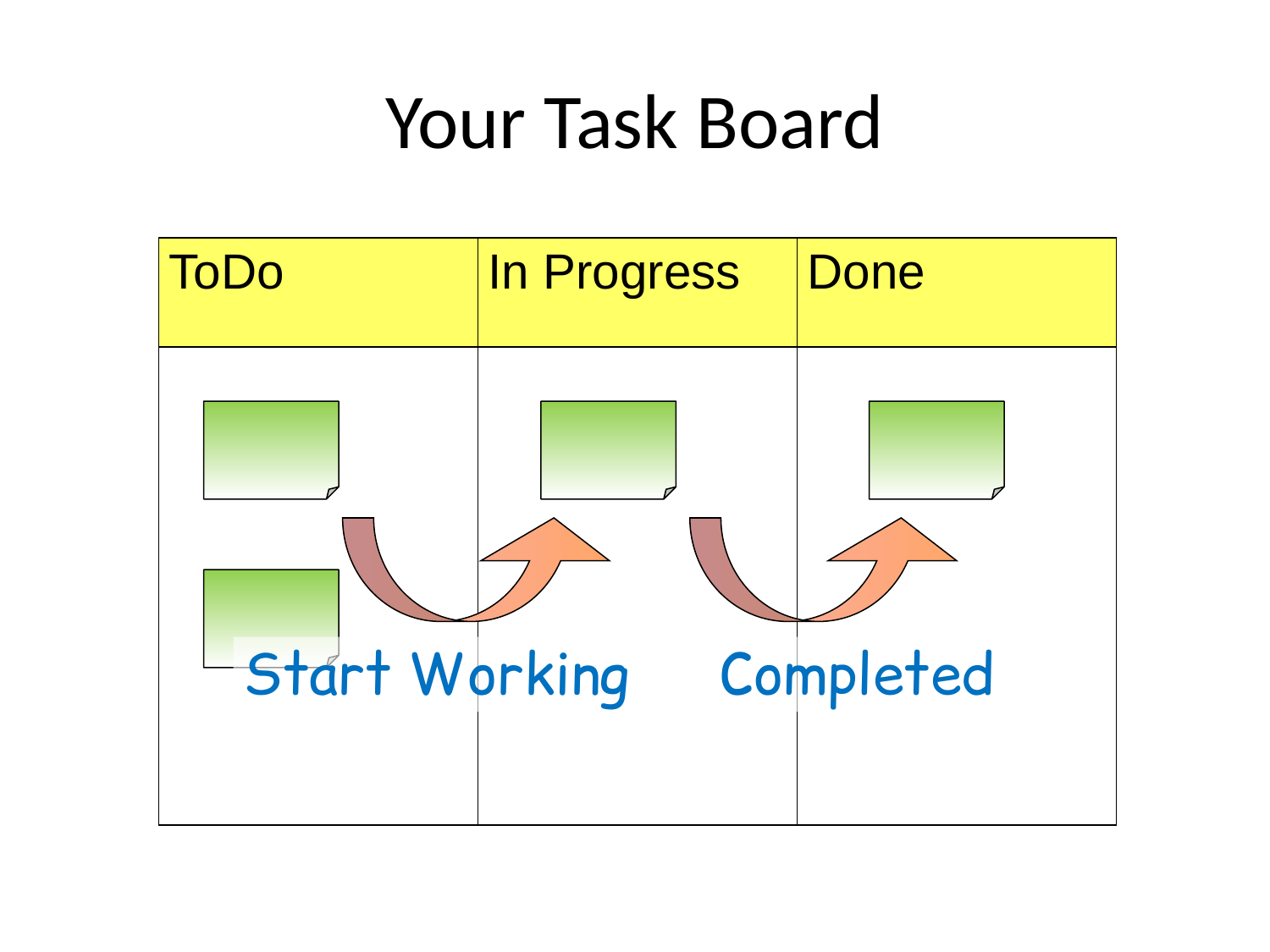

# Your Task Board

ToDo

In Progress

Done

Start Working
Completed